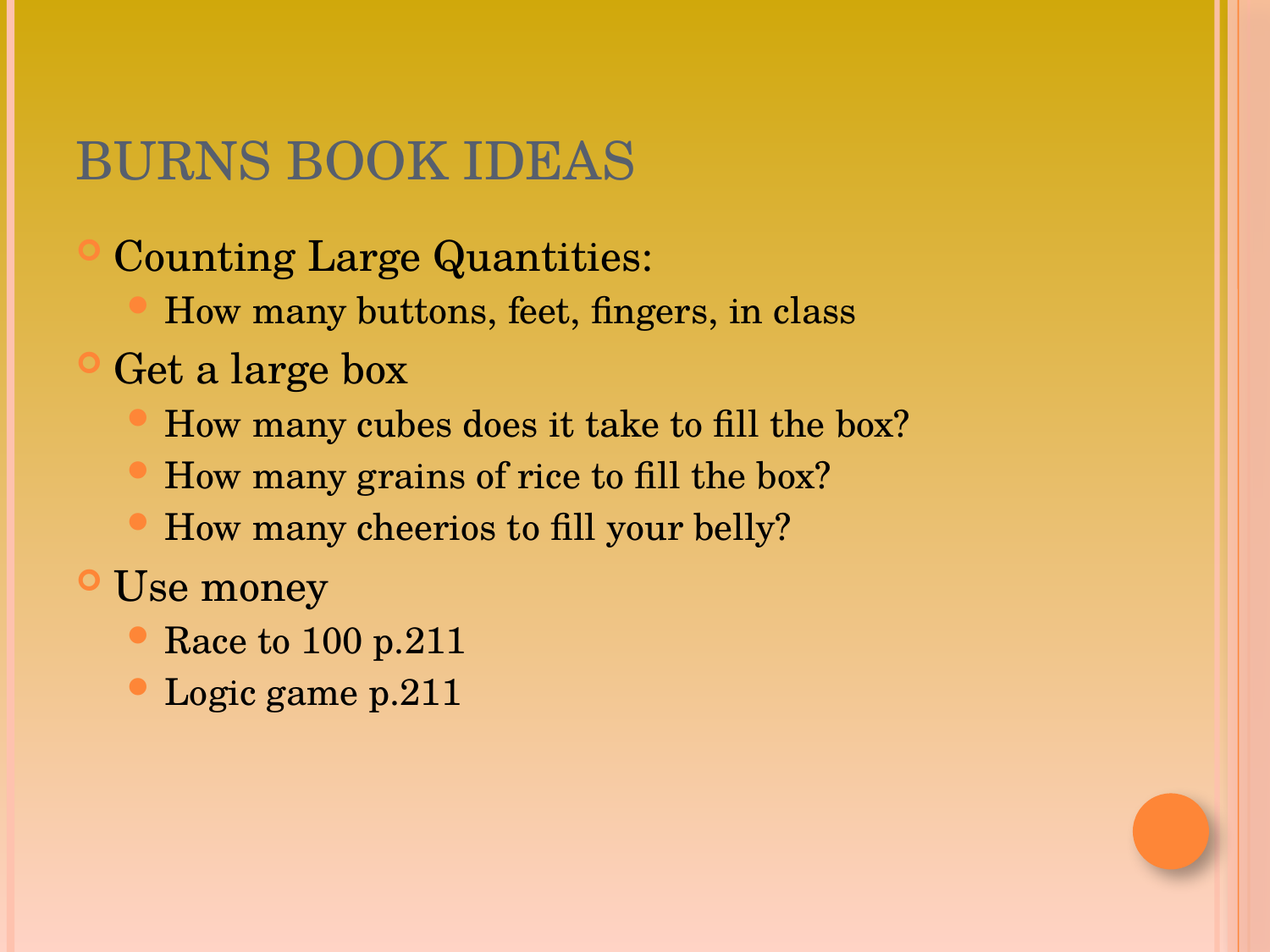

# Burns Book Ideas
Counting Large Quantities:
How many buttons, feet, fingers, in class
Get a large box
How many cubes does it take to fill the box?
How many grains of rice to fill the box?
How many cheerios to fill your belly?
Use money
Race to 100 p.211
Logic game p.211